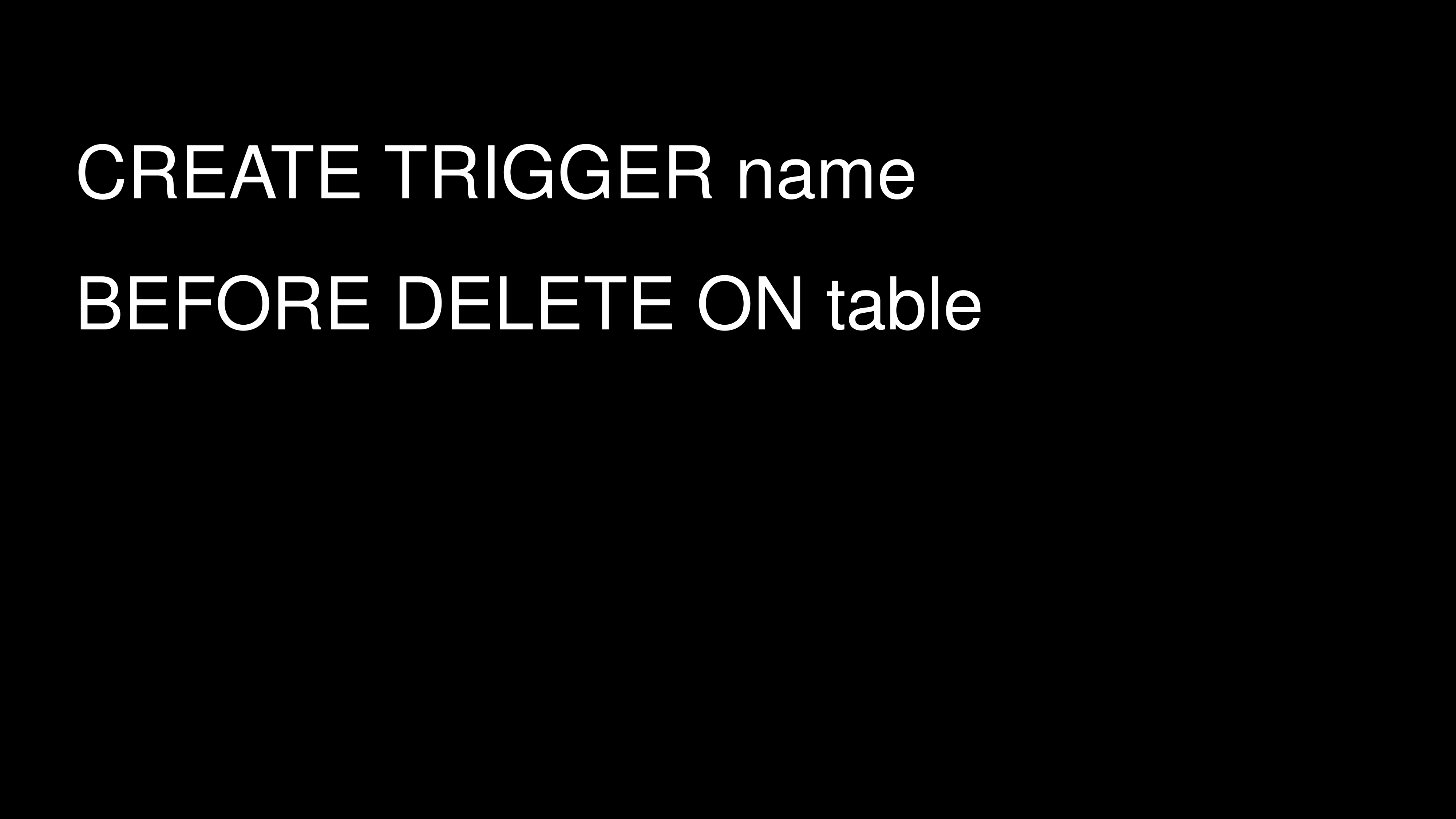

CREATE TRIGGER name
BEFORE DELETE ON table